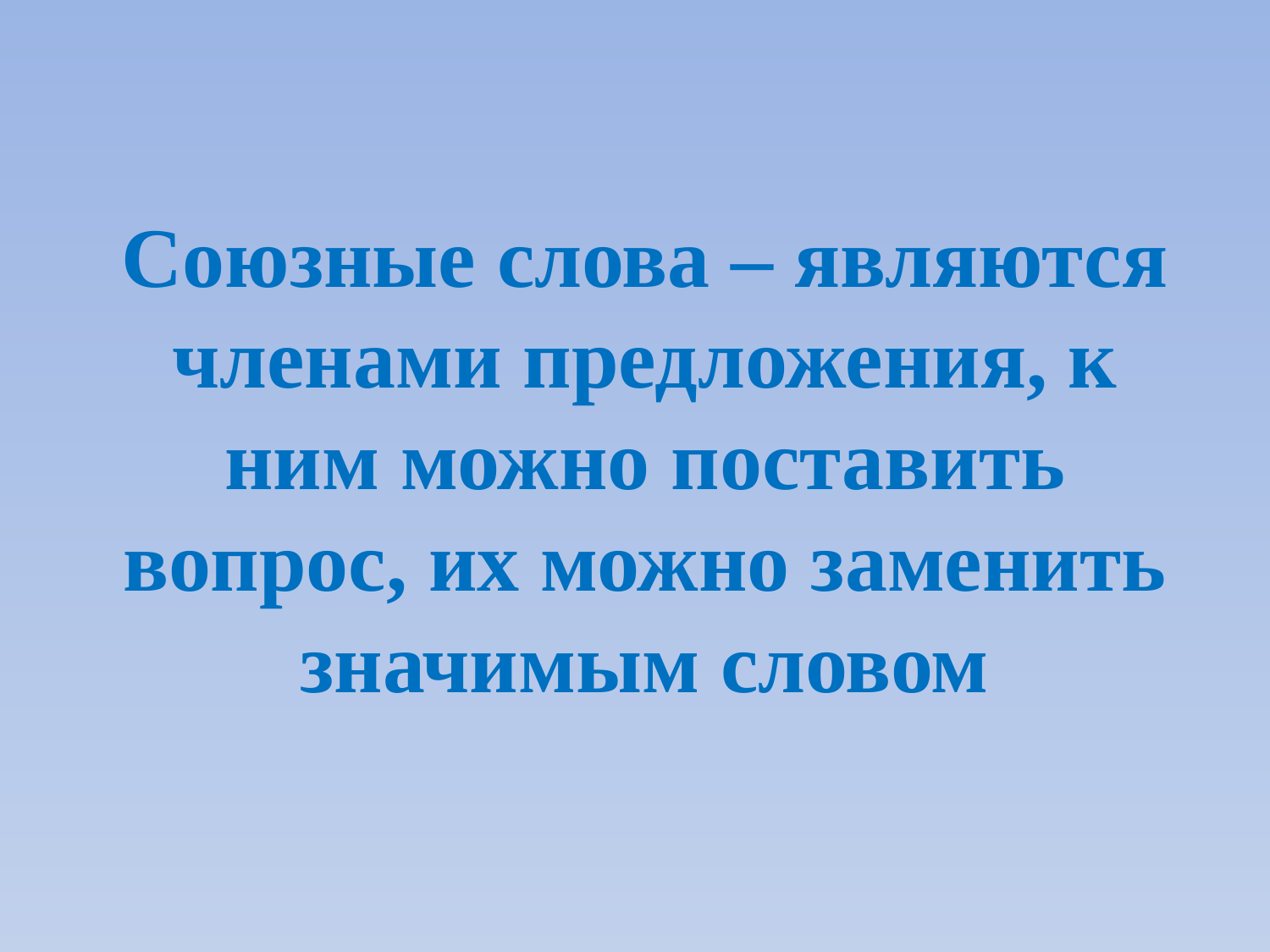

Союзные слова – являются членами предложения, к ним можно поставить вопрос, их можно заменить значимым словом